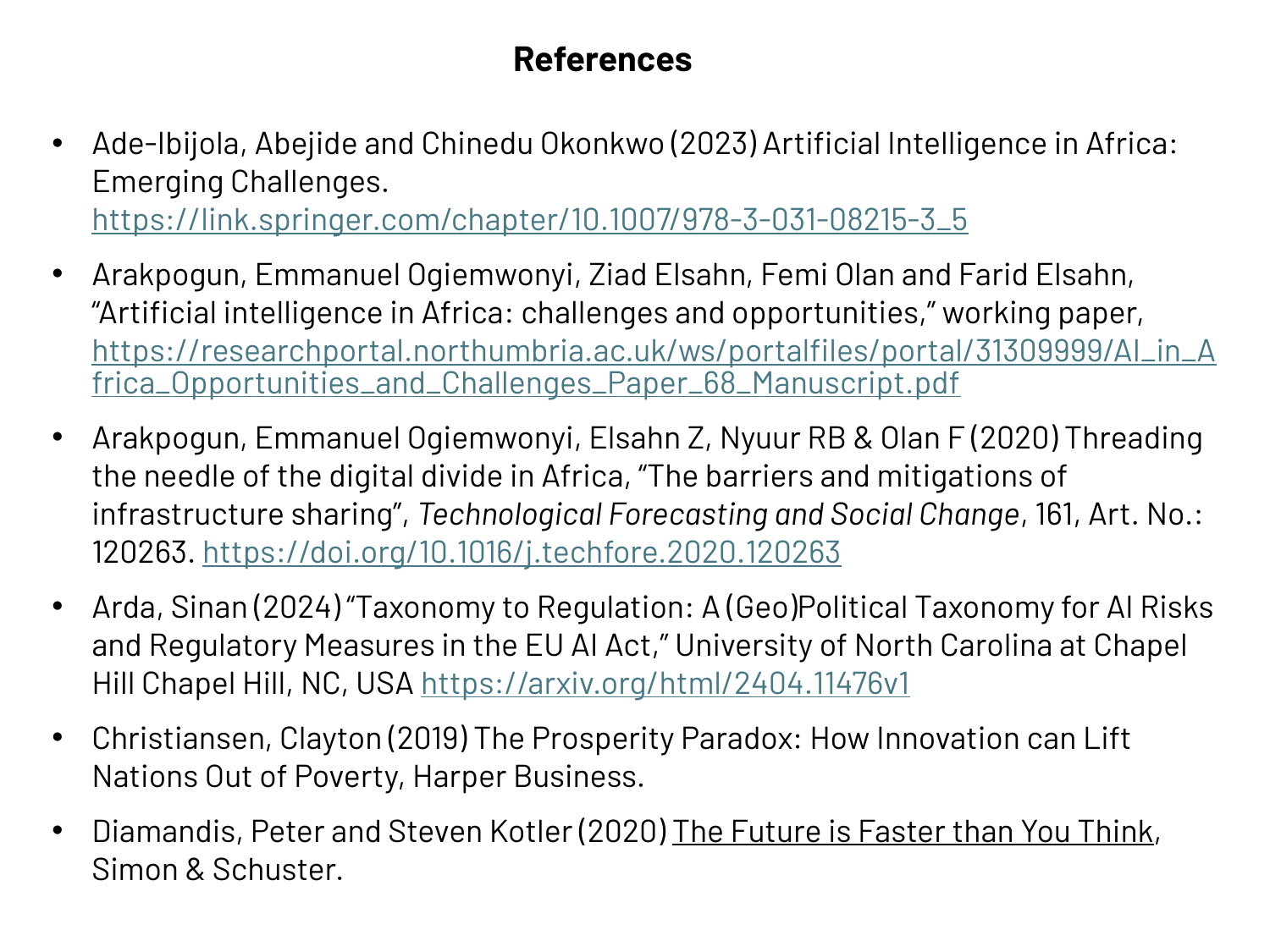

References
Ade-Ibijola, Abejide and Chinedu Okonkwo (2023) Artificial Intelligence in Africa: Emerging Challenges. https://link.springer.com/chapter/10.1007/978-3-031-08215-3_5

Arakpogun, Emmanuel Ogiemwonyi, Ziad Elsahn, Femi Olan and Farid Elsahn, “Artificial intelligence in Africa: challenges and opportunities,” working paper, https://researchportal.northumbria.ac.uk/ws/portalfiles/portal/31309999/AI_in_Africa_Opportunities_and_Challenges_Paper_68_Manuscript.pdf

Arakpogun, Emmanuel Ogiemwonyi, Elsahn Z, Nyuur RB & Olan F (2020) Threading the needle of the digital divide in Africa, “The barriers and mitigations of infrastructure sharing”, Technological Forecasting and Social Change, 161, Art. No.: 120263. https://doi.org/10.1016/j.techfore.2020.120263

Arda, Sinan (2024) “Taxonomy to Regulation: A (Geo)Political Taxonomy for AI Risks and Regulatory Measures in the EU AI Act,” University of North Carolina at Chapel Hill Chapel Hill, NC, USA https://arxiv.org/html/2404.11476v1

Christiansen, Clayton (2019) The Prosperity Paradox: How Innovation can Lift Nations Out of Poverty, Harper Business.

Diamandis, Peter and Steven Kotler (2020) The Future is Faster than You Think, Simon & Schuster.